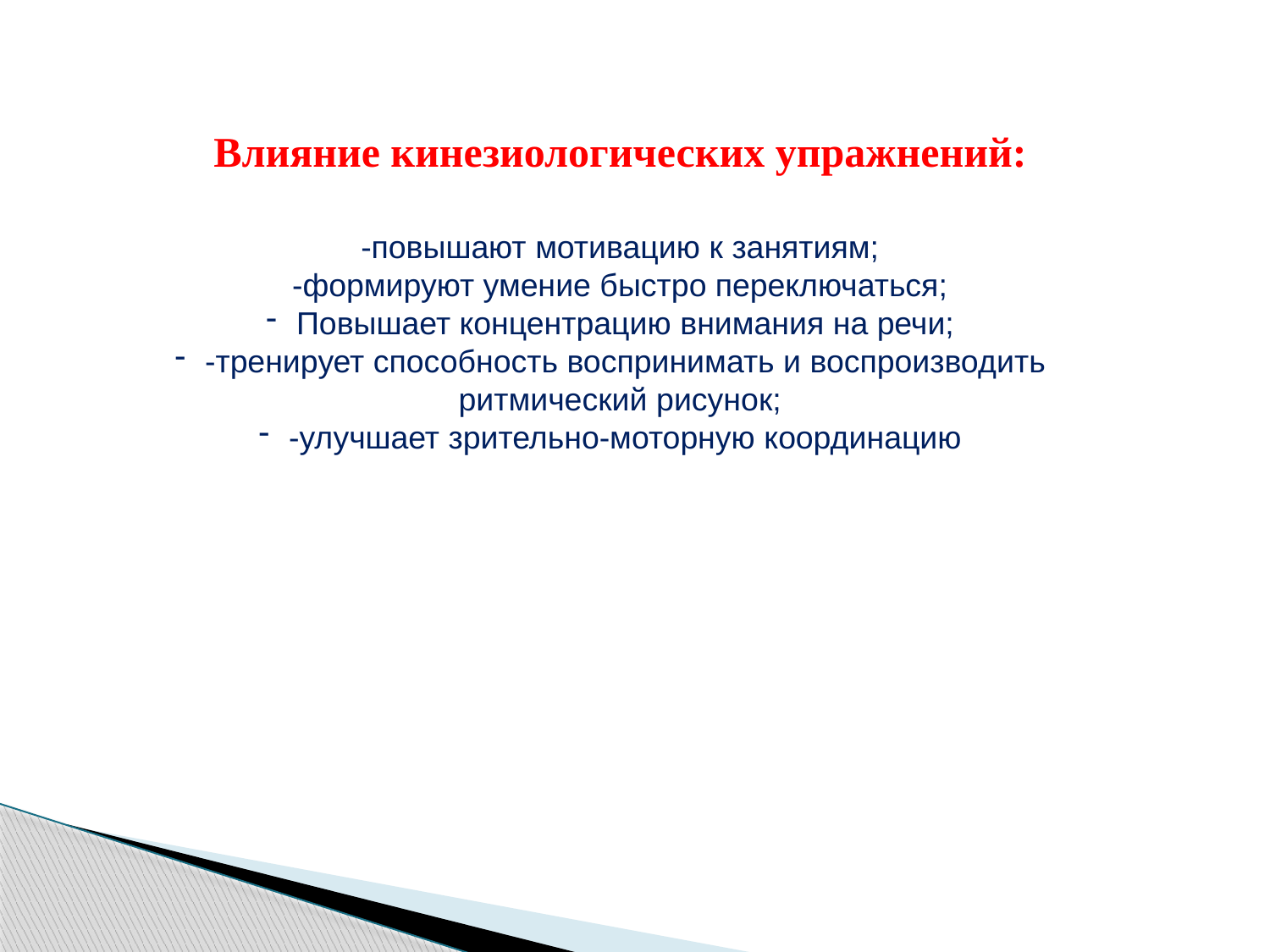

Влияние кинезиологических упражнений:

-повышают мотивацию к занятиям;
-формируют умение быстро переключаться;
Повышает концентрацию внимания на речи;
-тренирует способность воспринимать и воспроизводить ритмический рисунок;
-улучшает зрительно-моторную координацию